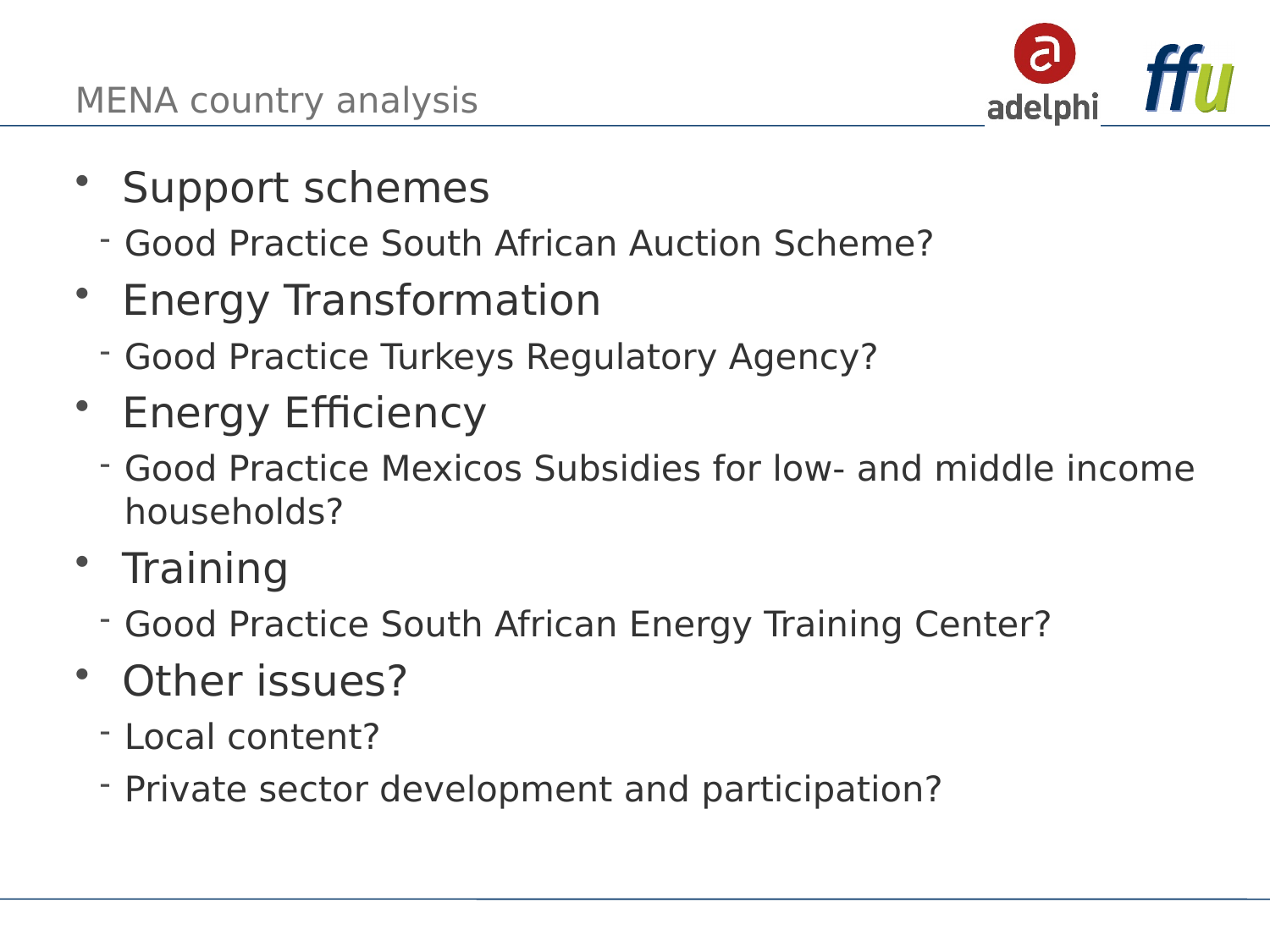

# MENA country analysis
Support schemes
Good Practice South African Auction Scheme?
Energy Transformation
Good Practice Turkeys Regulatory Agency?
Energy Efficiency
Good Practice Mexicos Subsidies for low- and middle income households?
Training
Good Practice South African Energy Training Center?
Other issues?
Local content?
Private sector development and participation?